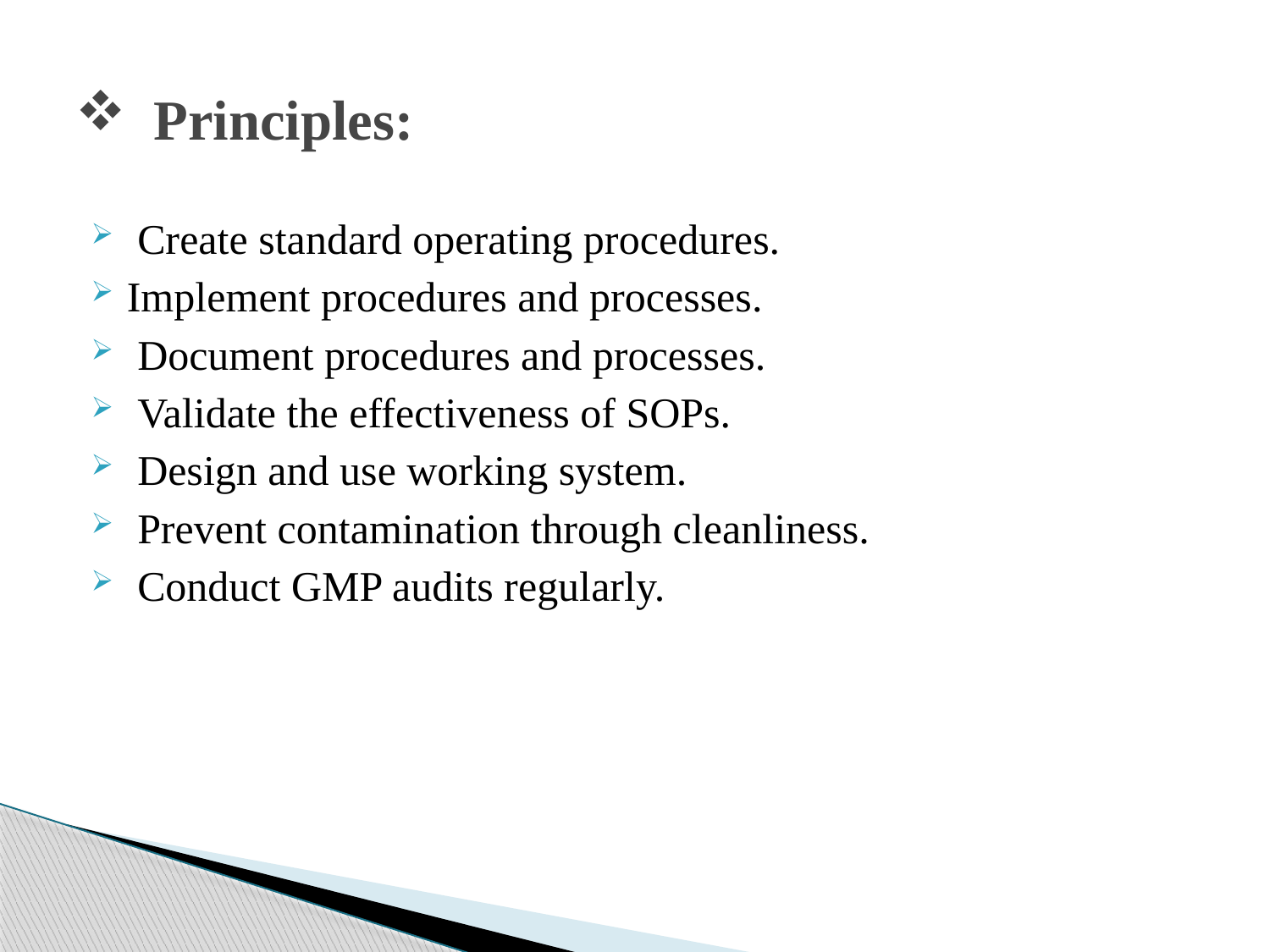

# Principles:
 Create standard operating procedures.
Implement procedures and processes.
 Document procedures and processes.
 Validate the effectiveness of SOPs.
 Design and use working system.
 Prevent contamination through cleanliness.
 Conduct GMP audits regularly.